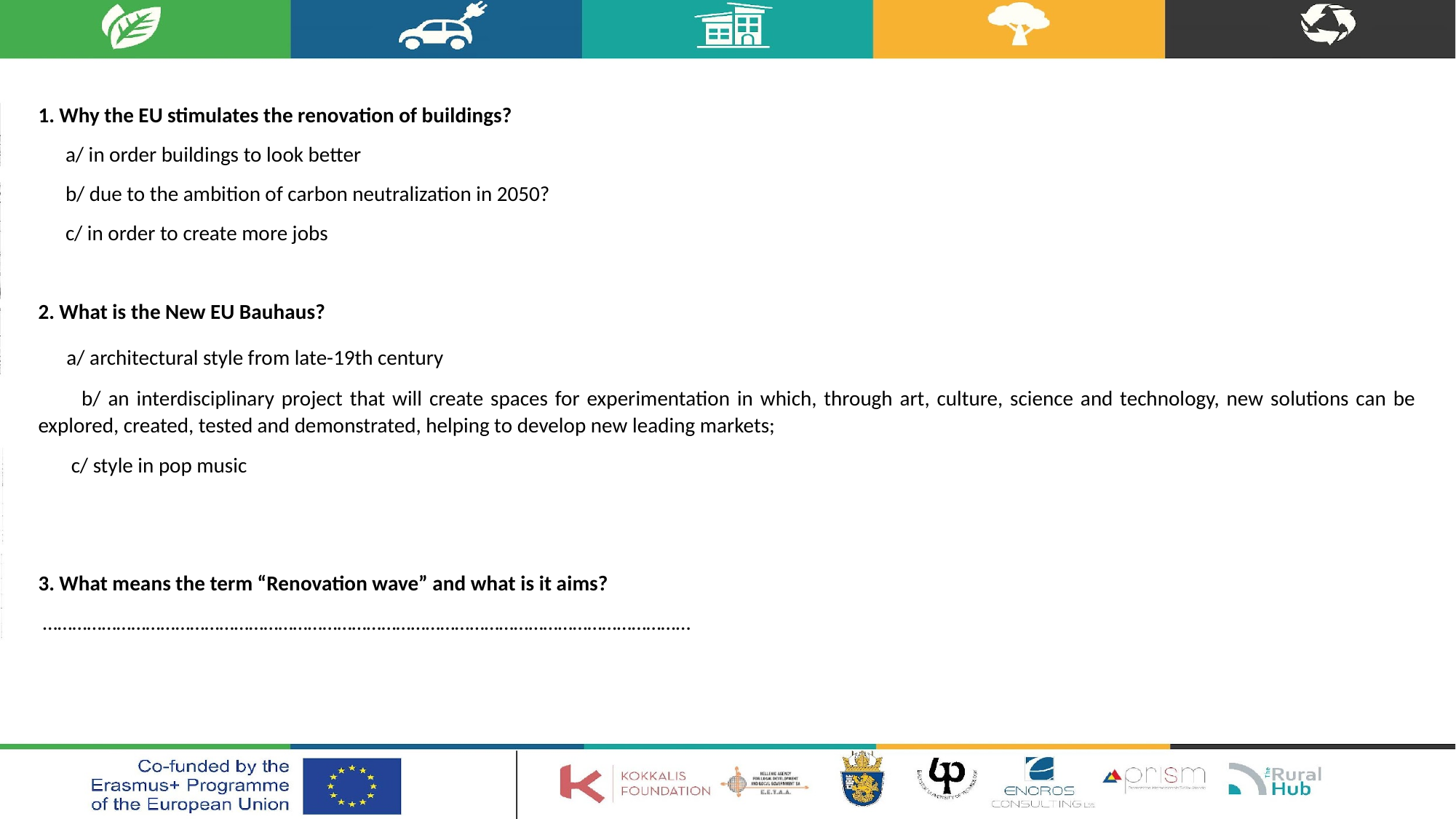

1. Why the EU stimulates the renovation of buildings?
a/ in order buildings to look better
b/ due to the ambition of carbon neutralization in 2050?
c/ in order to create more jobs

2. What is the New EU Bauhaus?
      a/ architectural style from late-19th century
      b/ an interdisciplinary project that will create spaces for experimentation in which, through art, culture, science and technology, new solutions can be explored, created, tested and demonstrated, helping to develop new leading markets;
       c/ style in pop music

3. What means the term “Renovation wave” and what is it aims?
 ……………………………………………………………………………………………………………………